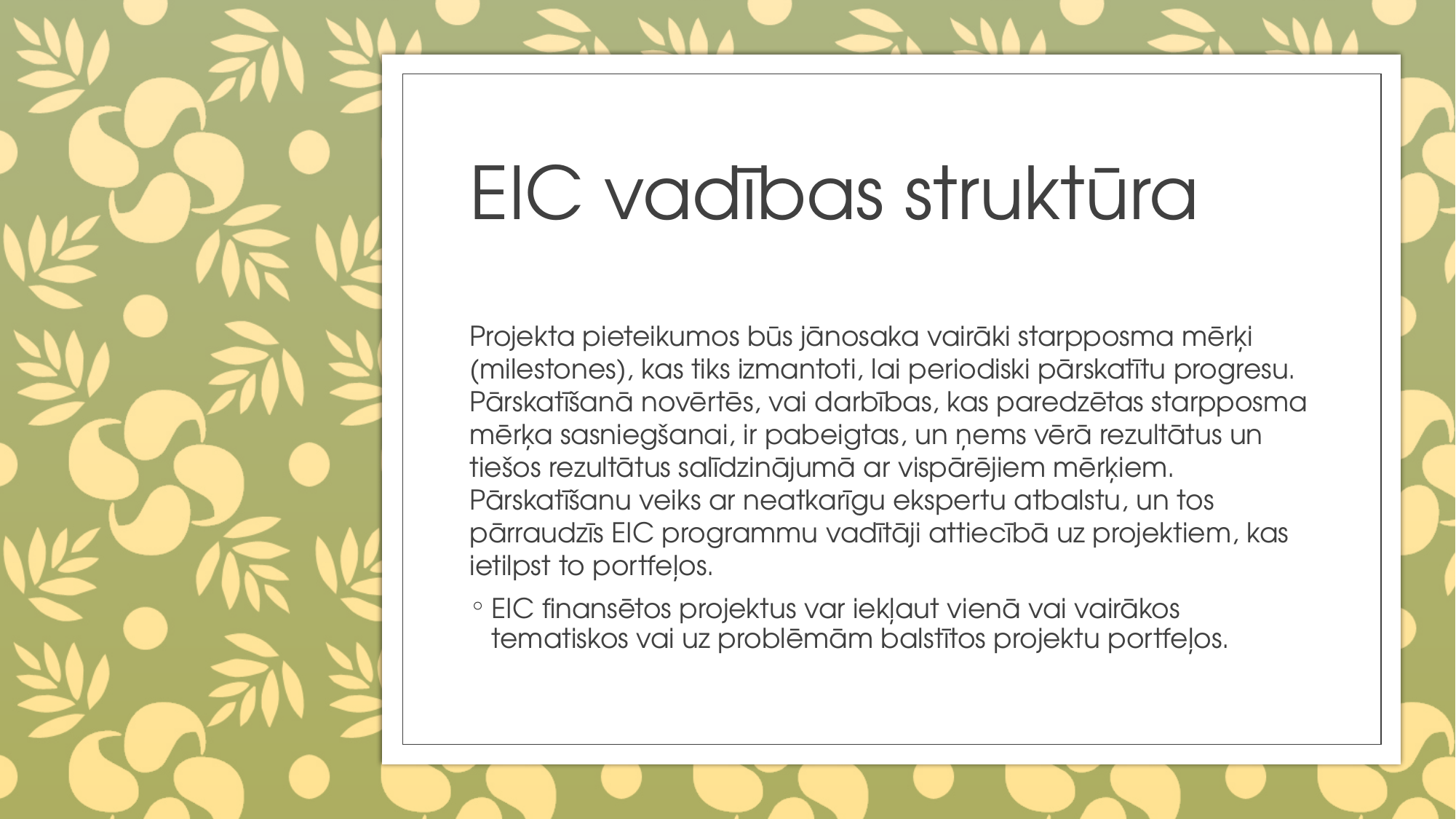

# EIC vadības struktūra
Projekta pieteikumos būs jānosaka vairāki starpposma mērķi (milestones), kas tiks izmantoti, lai periodiski pārskatītu progresu. Pārskatīšanā novērtēs, vai darbības, kas paredzētas starpposma mērķa sasniegšanai, ir pabeigtas, un ņems vērā rezultātus un tiešos rezultātus salīdzinājumā ar vispārējiem mērķiem. Pārskatīšanu veiks ar neatkarīgu ekspertu atbalstu, un tos pārraudzīs EIC programmu vadītāji attiecībā uz projektiem, kas ietilpst to portfeļos.
EIC finansētos projektus var iekļaut vienā vai vairākos tematiskos vai uz problēmām balstītos projektu portfeļos.